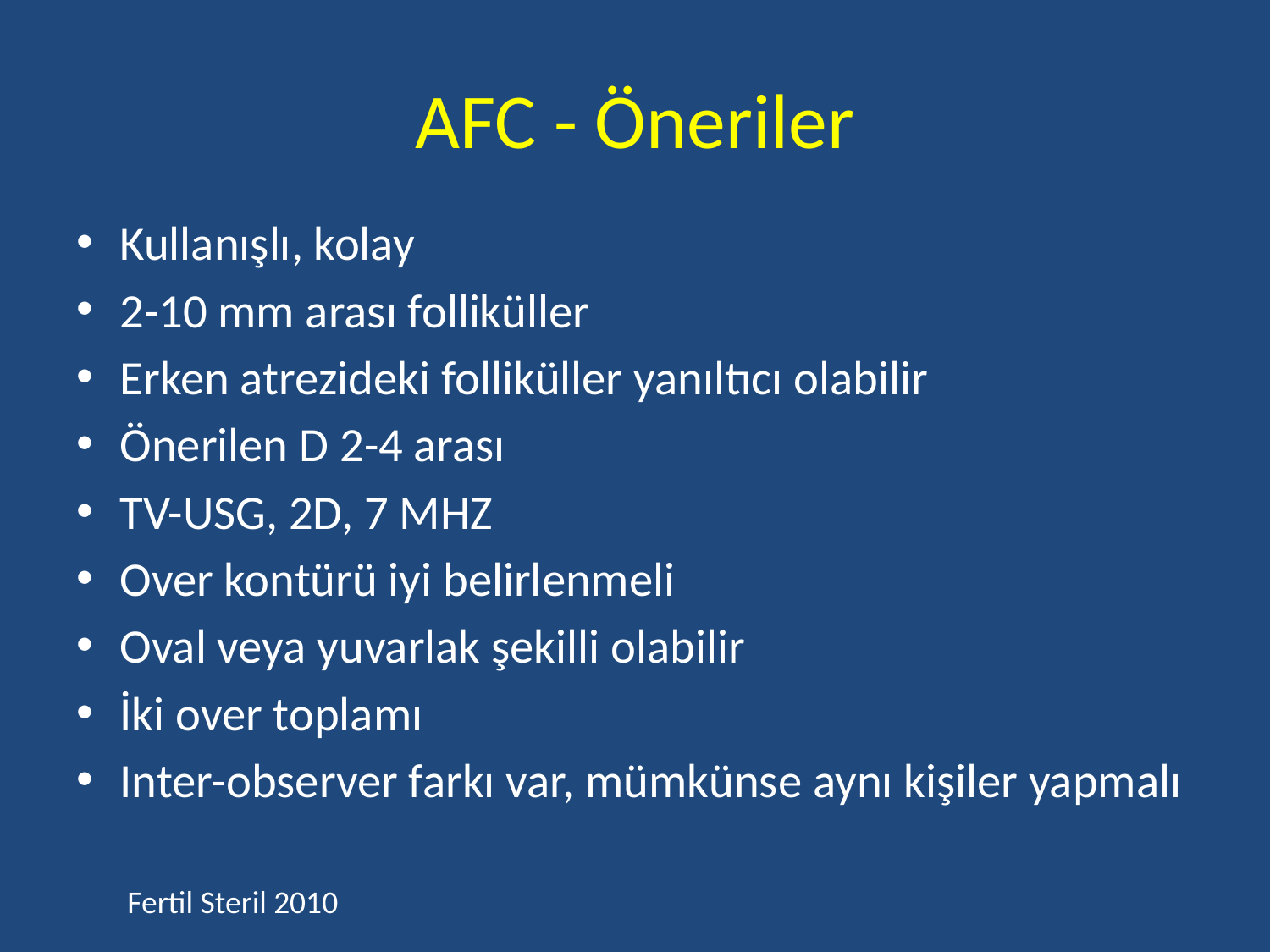

# AFC - Öneriler
Kullanışlı, kolay
2-10 mm arası folliküller
Erken atrezideki folliküller yanıltıcı olabilir
Önerilen D 2-4 arası
TV-USG, 2D, 7 MHZ
Over kontürü iyi belirlenmeli
Oval veya yuvarlak şekilli olabilir
İki over toplamı
Inter-observer farkı var, mümkünse aynı kişiler yapmalı
Fertil Steril 2010